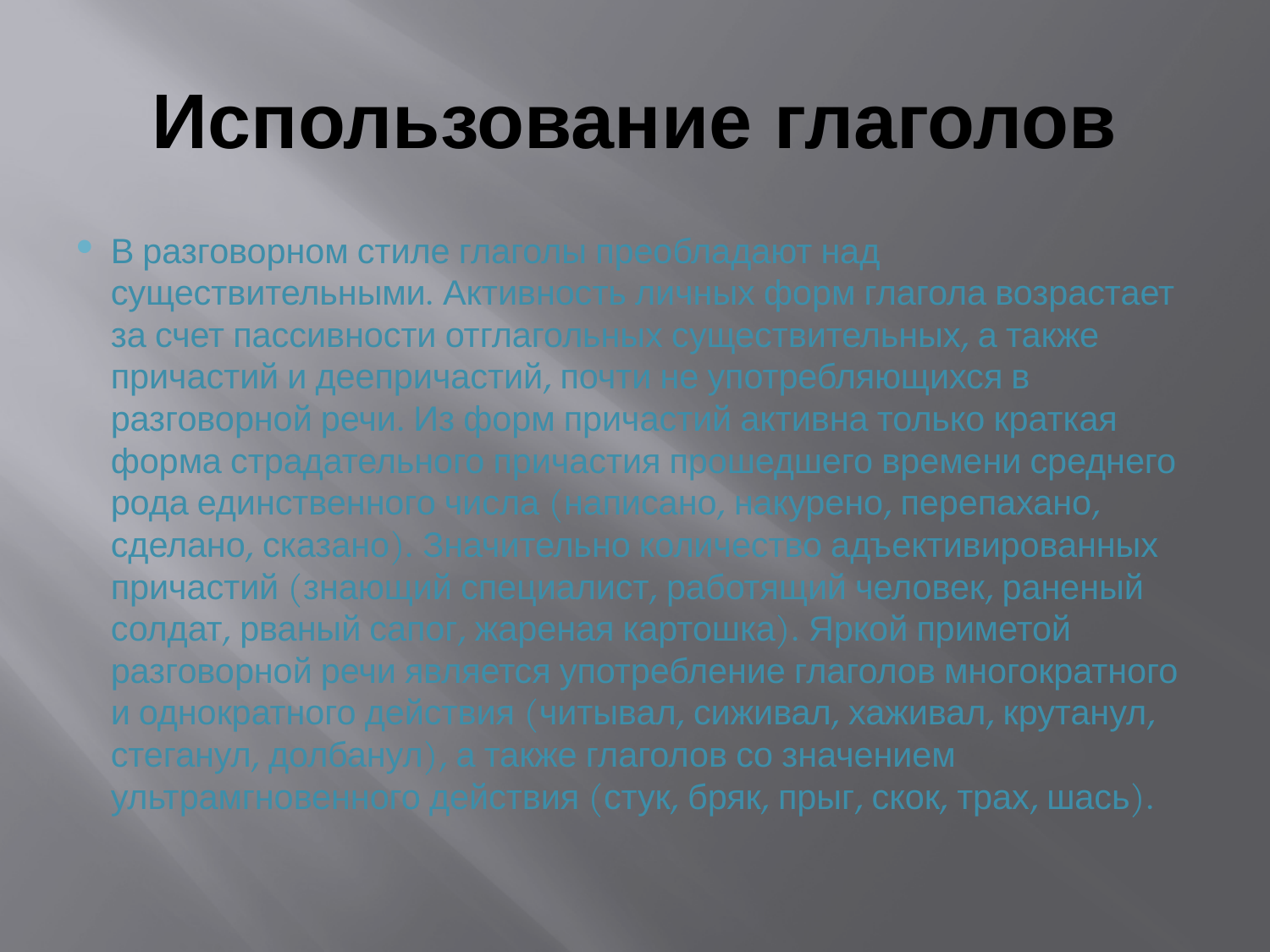

# Использование глаголов
В разговорном стиле глаголы преобладают над существительными. Активность личных форм глагола возрастает за счет пассивности отглагольных существительных, а также причастий и деепричастий, почти не употребляющихся в разговорной речи. Из форм причастий активна только краткая форма страдательного причастия прошедшего времени среднего рода единственного числа (написано, накурено, перепахано, сделано, сказано). Значительно количество адъективированных причастий (знающий специалист, работящий человек, раненый солдат, рваный сапог, жареная картошка). Яркой приметой разговорной речи является употребление глаголов многократного и однократного действия (читывал, сиживал, хаживал, крутанул, стеганул, долбанул), а также глаголов со значением ультрамгновенного действия (стук, бряк, прыг, скок, трах, шась).